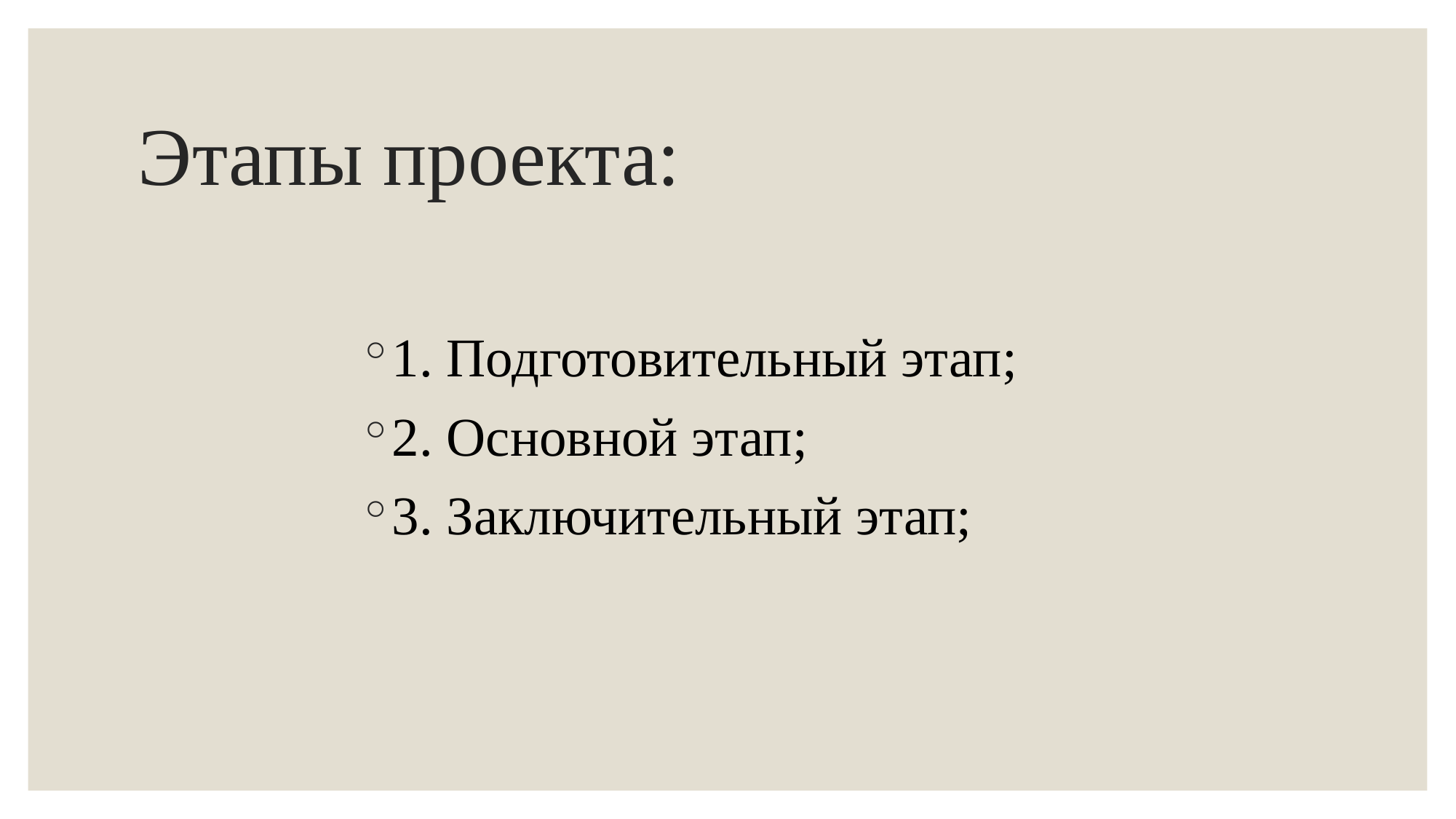

# Этапы проекта:
1. Подготовительный этап;
2. Основной этап;
3. Заключительный этап;